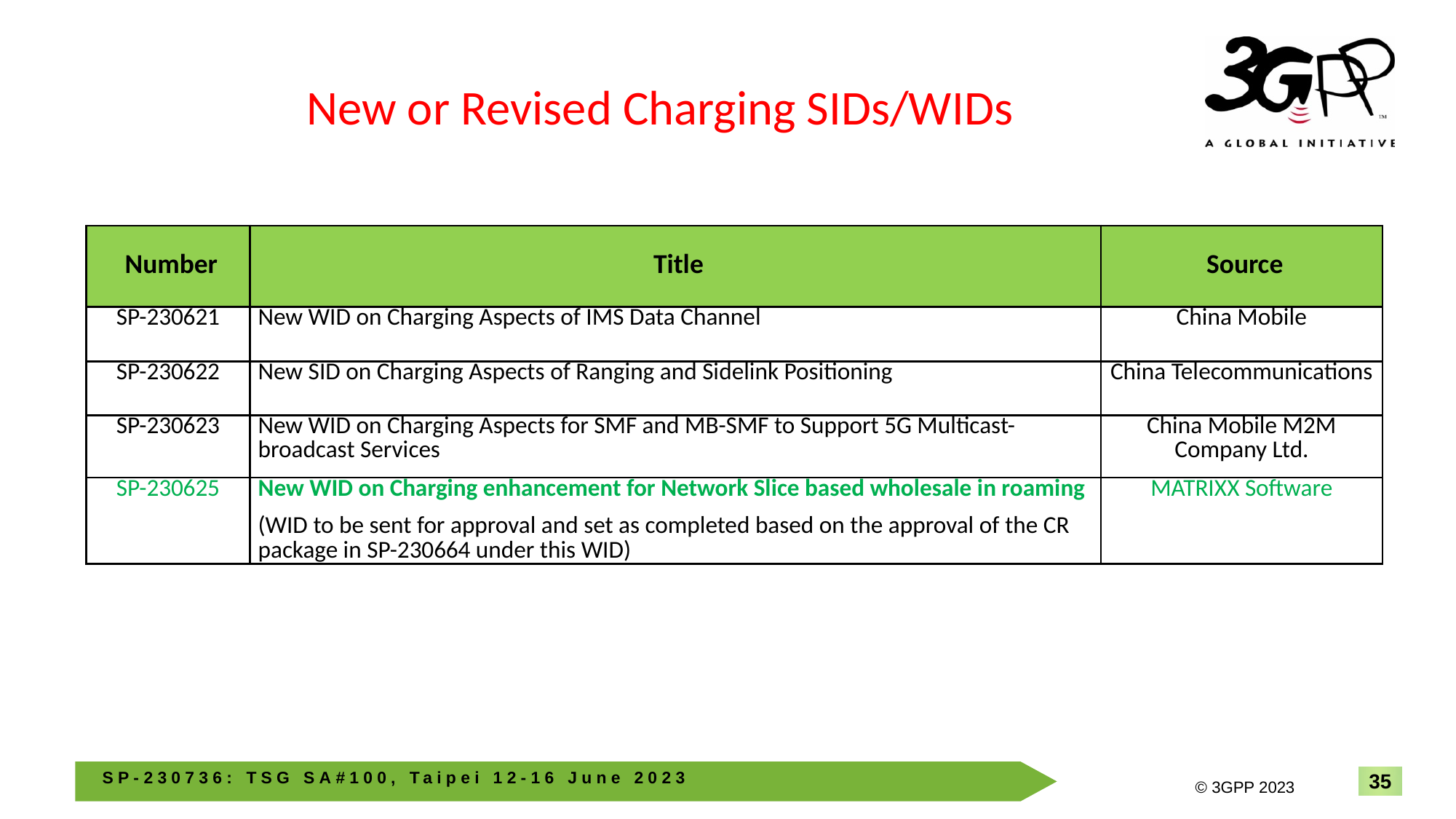

New or Revised Charging SIDs/WIDs
| Number | Title | Source |
| --- | --- | --- |
| SP-230621 | New WID on Charging Aspects of IMS Data Channel | China Mobile |
| SP-230622 | New SID on Charging Aspects of Ranging and Sidelink Positioning | China Telecommunications |
| SP-230623 | New WID on Charging Aspects for SMF and MB-SMF to Support 5G Multicast-broadcast Services | China Mobile M2M Company Ltd. |
| SP-230625 | New WID on Charging enhancement for Network Slice based wholesale in roaming (WID to be sent for approval and set as completed based on the approval of the CR package in SP-230664 under this WID) | MATRIXX Software |